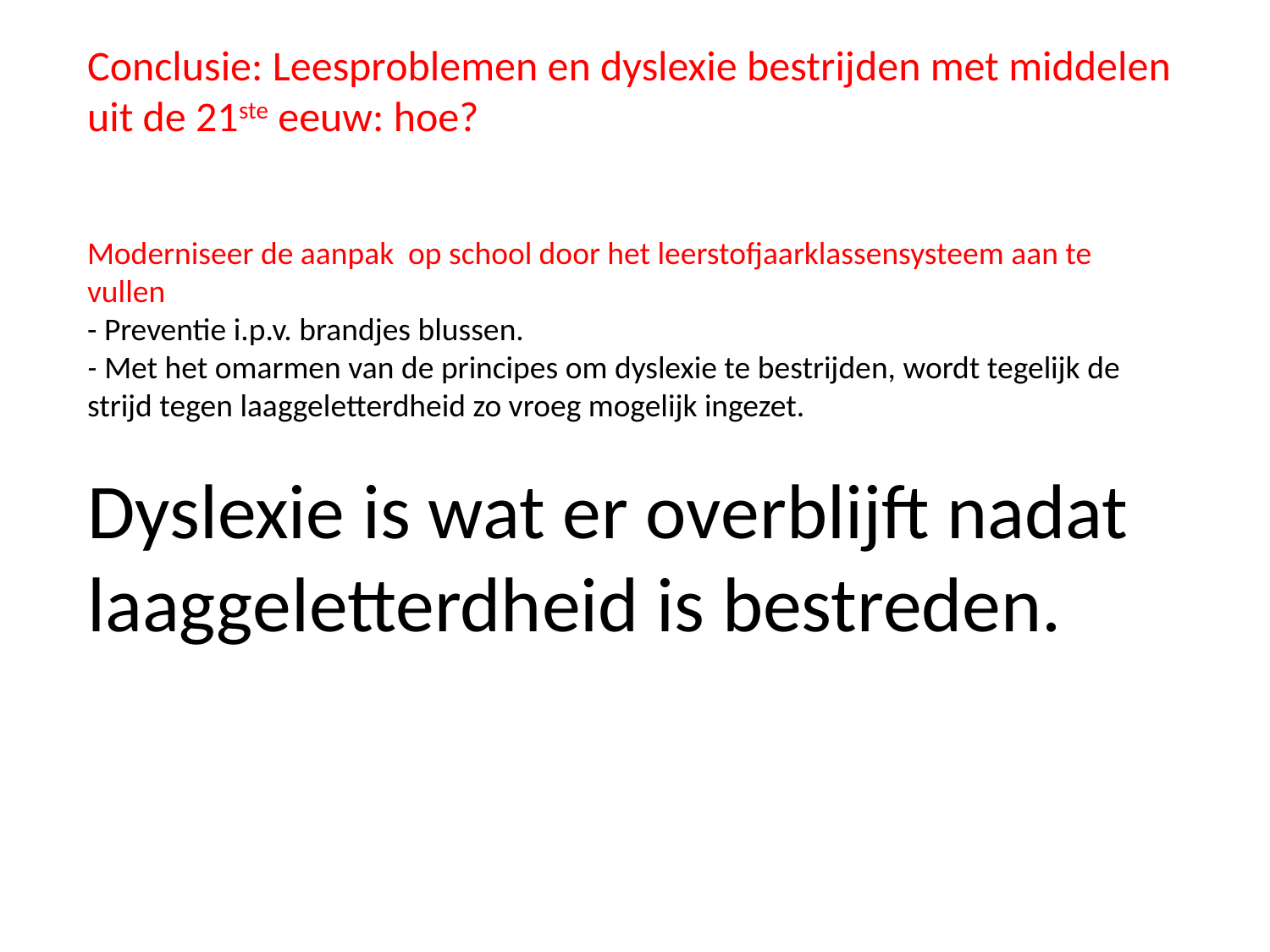

Conclusie: Leesproblemen en dyslexie bestrijden met middelen uit de 21ste eeuw: hoe?
Moderniseer de aanpak  op school door het leerstofjaarklassensysteem aan te vullen
- Preventie i.p.v. brandjes blussen.
- Met het omarmen van de principes om dyslexie te bestrijden, wordt tegelijk de strijd tegen laaggeletterdheid zo vroeg mogelijk ingezet.

Dyslexie is wat er overblijft nadat laaggeletterdheid is bestreden.